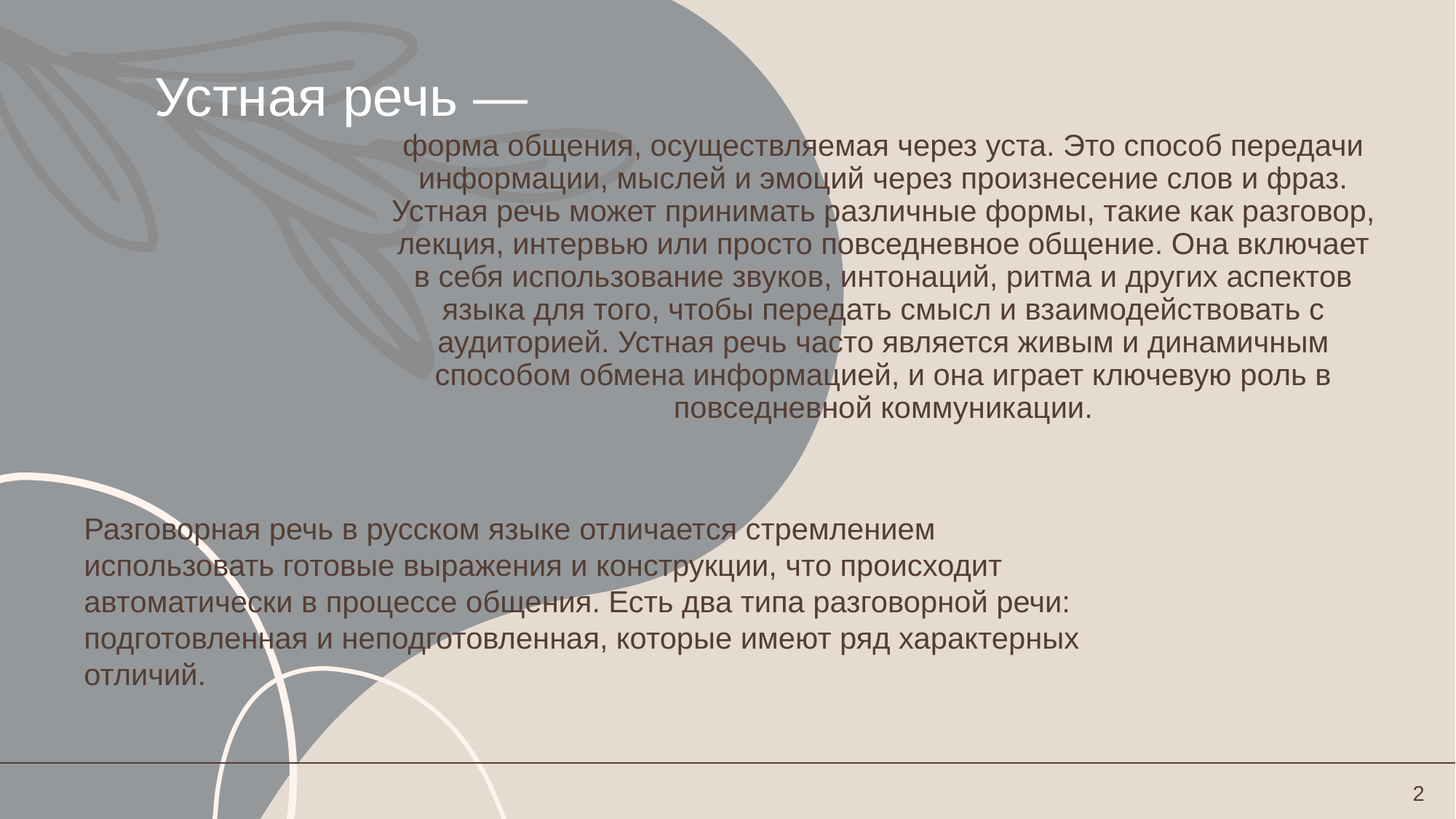

Устная речь —
# форма общения, осуществляемая через уста. Это способ передачи информации, мыслей и эмоций через произнесение слов и фраз. Устная речь может принимать различные формы, такие как разговор, лекция, интервью или просто повседневное общение. Она включает в себя использование звуков, интонаций, ритма и других аспектов языка для того, чтобы передать смысл и взаимодействовать с аудиторией. Устная речь часто является живым и динамичным способом обмена информацией, и она играет ключевую роль в повседневной коммуникации.
Разговорная речь в русском языке отличается стремлением использовать готовые выражения и конструкции, что происходит автоматически в процессе общения. Есть два типа разговорной речи: подготовленная и неподготовленная, которые имеют ряд характерных отличий.
2